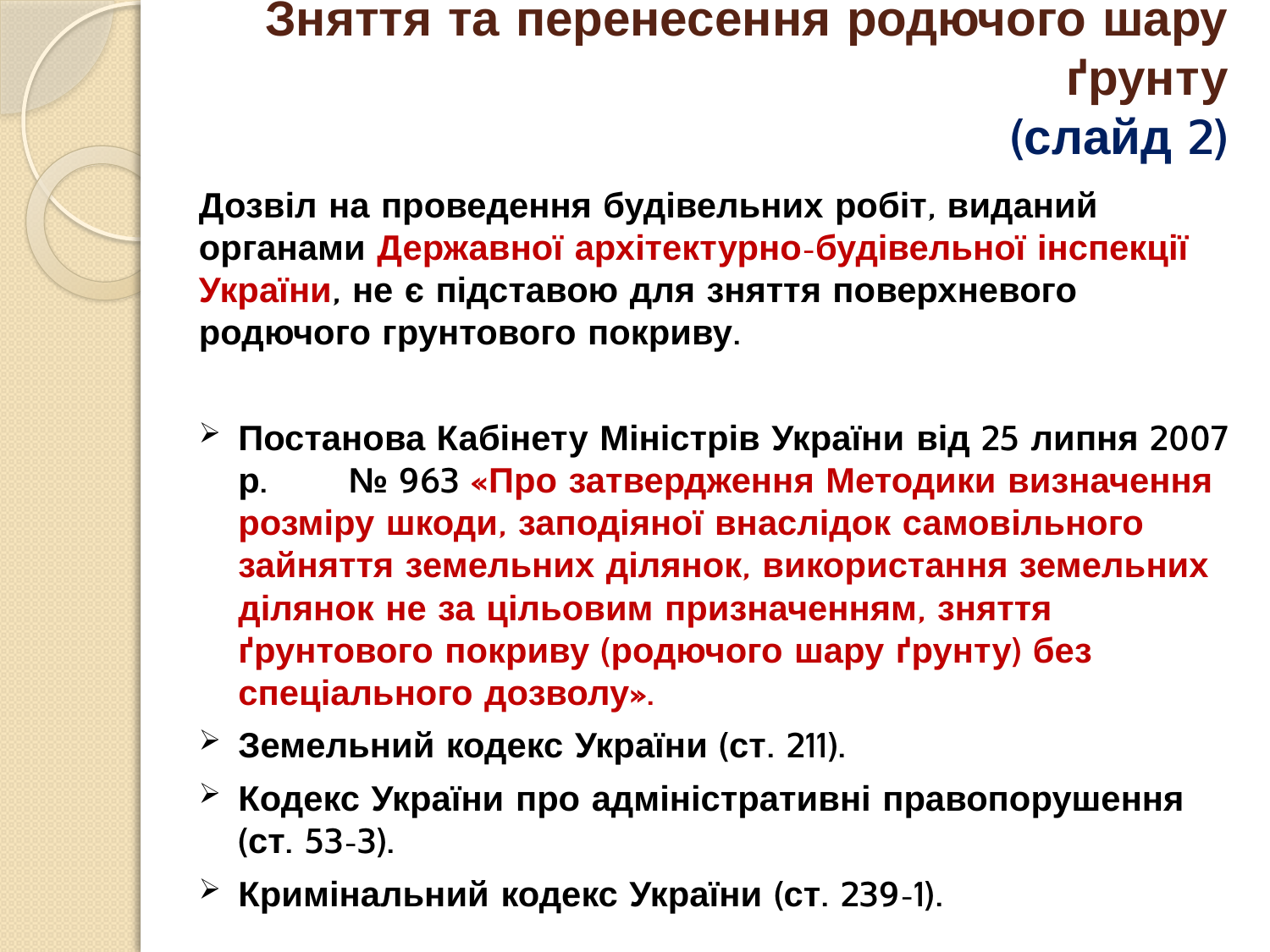

# Зняття та перенесення родючого шару ґрунту (слайд 2)
Дозвіл на проведення будівельних робіт, виданий органами Державної архітектурно-будівельної інспекції України, не є підставою для зняття поверхневого родючого грунтового покриву.

Постанова Кабінету Міністрів України від 25 липня 2007 р.       № 963 «Про затвердження Методики визначення розміру шкоди, заподіяної внаслідок самовільного зайняття земельних ділянок, використання земельних ділянок не за цільовим призначенням, зняття ґрунтового покриву (родючого шару ґрунту) без спеціального дозволу».
Земельний кодекс України (ст. 211).
Кодекс України про адміністративні правопорушення (ст. 53-3).
Кримінальний кодекс України (ст. 239-1).